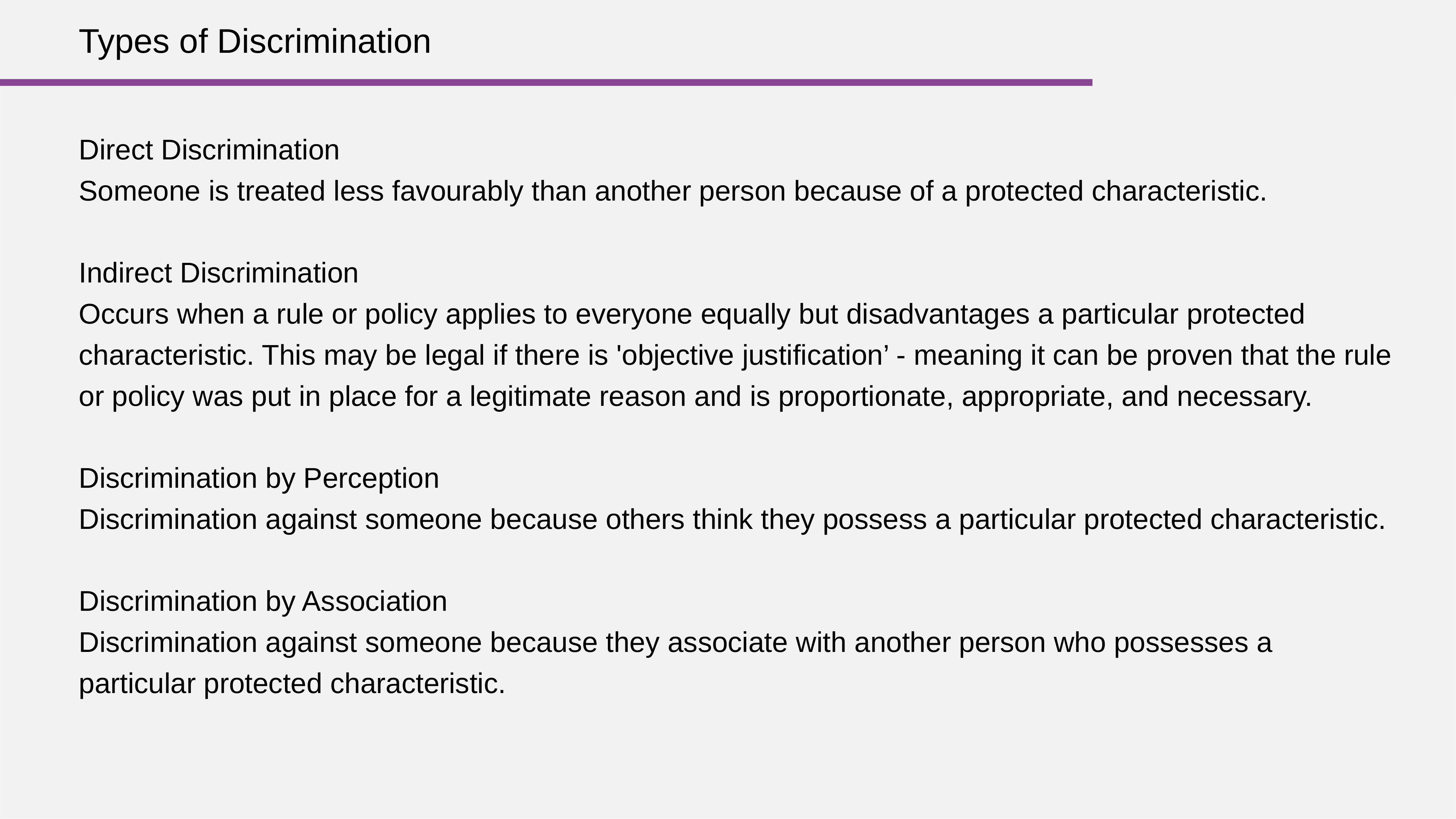

Types of Discrimination
Direct Discrimination
Someone is treated less favourably than another person because of a protected characteristic.

Indirect Discrimination
Occurs when a rule or policy applies to everyone equally but disadvantages a particular protected characteristic. This may be legal if there is 'objective justification’ - meaning it can be proven that the rule or policy was put in place for a legitimate reason and is proportionate, appropriate, and necessary.

Discrimination by Perception
Discrimination against someone because others think they possess a particular protected characteristic.

Discrimination by Association
Discrimination against someone because they associate with another person who possesses a particular protected characteristic.